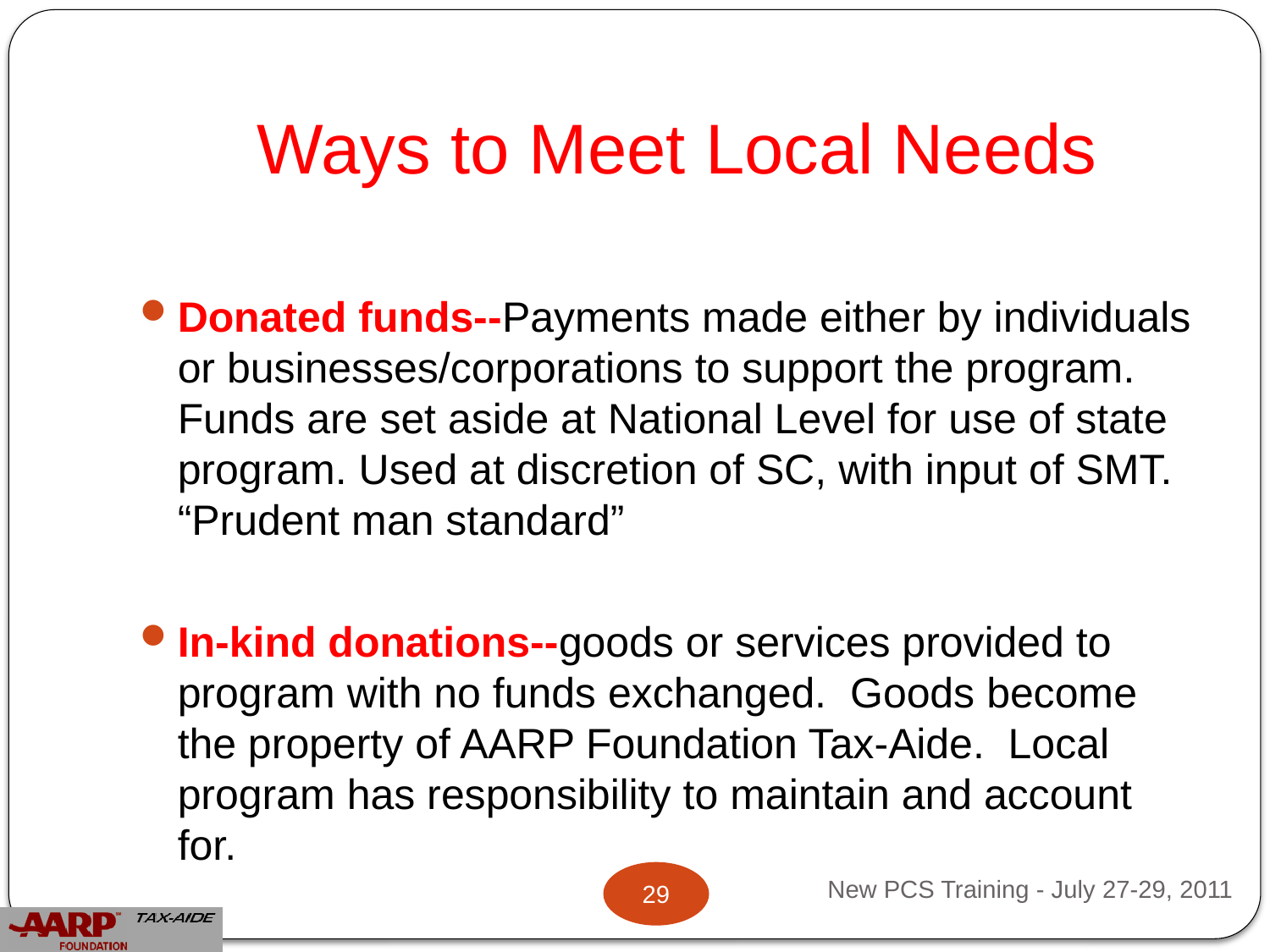

# Ways to Meet Local Needs

Donated funds--Payments made either by individuals or businesses/corporations to support the program.  Funds are set aside at National Level for use of state program. Used at discretion of SC, with input of SMT.  “Prudent man standard”

In-kind donations--goods or services provided to program with no funds exchanged.  Goods become the property of AARP Foundation Tax-Aide.  Local program has responsibility to maintain and account for.
New PCS Training - July 27-29, 2011
29